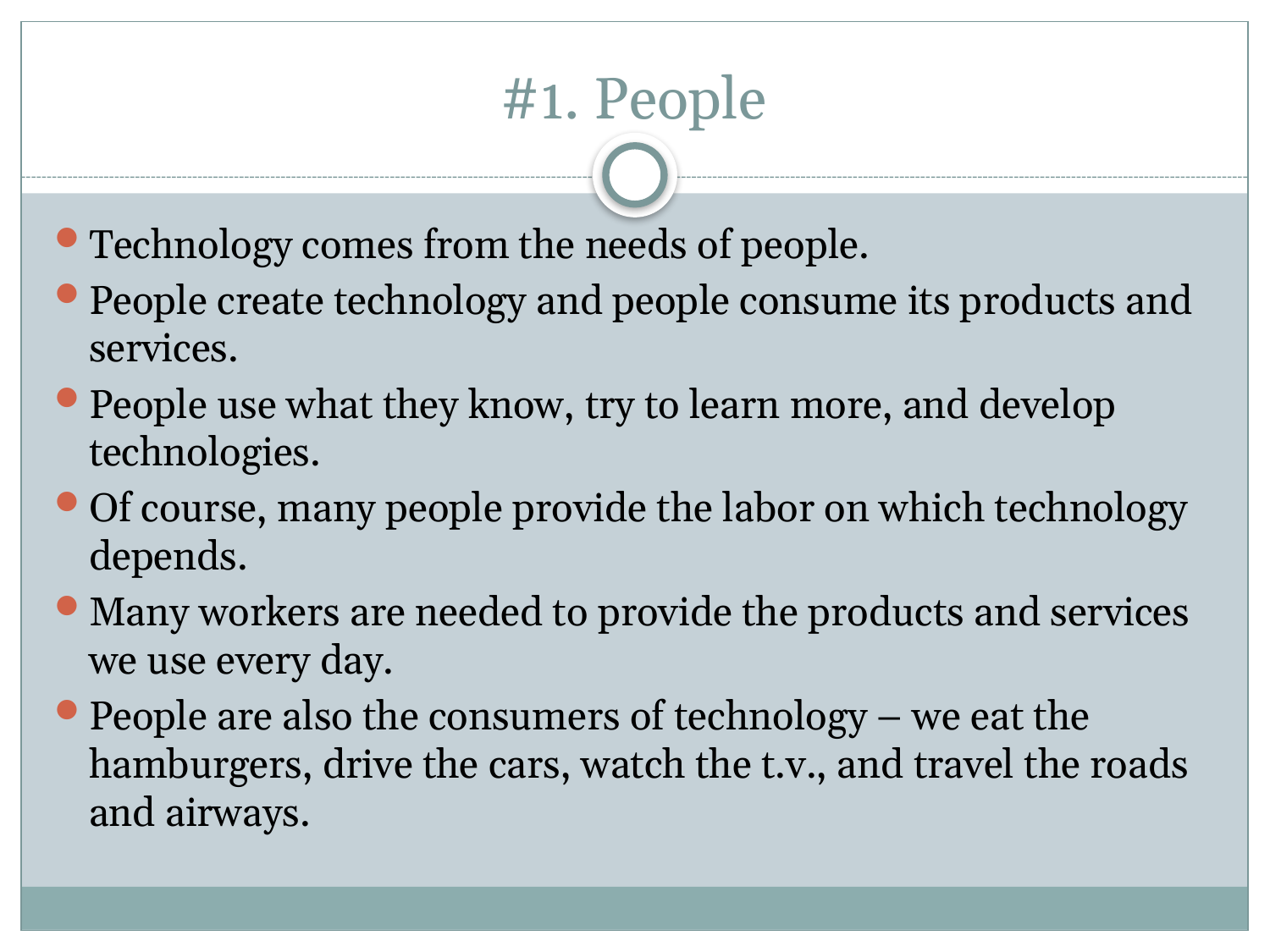

# #1. People
Technology comes from the needs of people.
People create technology and people consume its products and services.
People use what they know, try to learn more, and develop technologies.
Of course, many people provide the labor on which technology depends.
Many workers are needed to provide the products and services we use every day.
People are also the consumers of technology – we eat the hamburgers, drive the cars, watch the t.v., and travel the roads and airways.